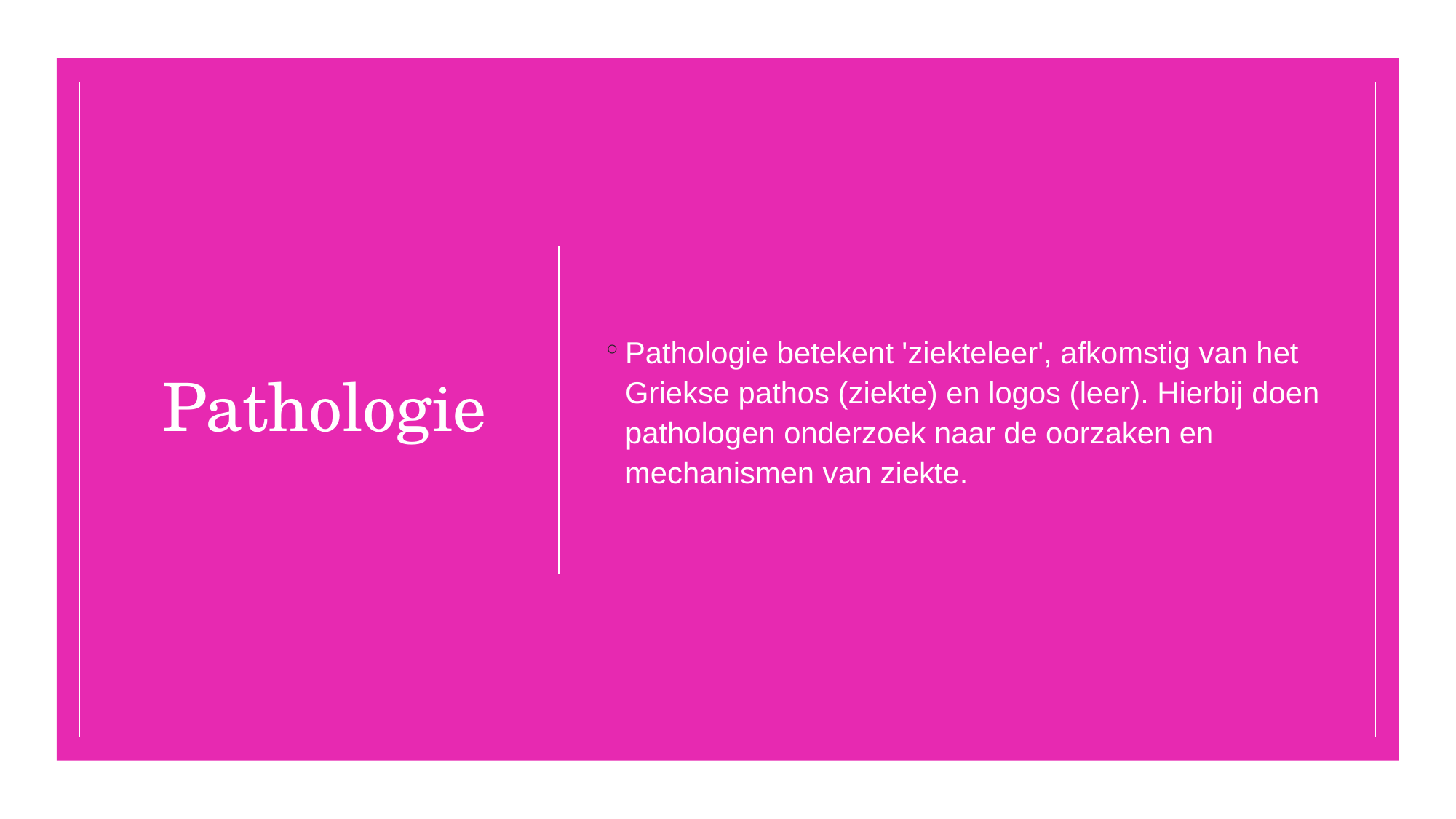

# Pathologie
Pathologie betekent 'ziekteleer', afkomstig van het Griekse pathos (ziekte) en logos (leer). Hierbij doen pathologen onderzoek naar de oorzaken en mechanismen van ziekte.